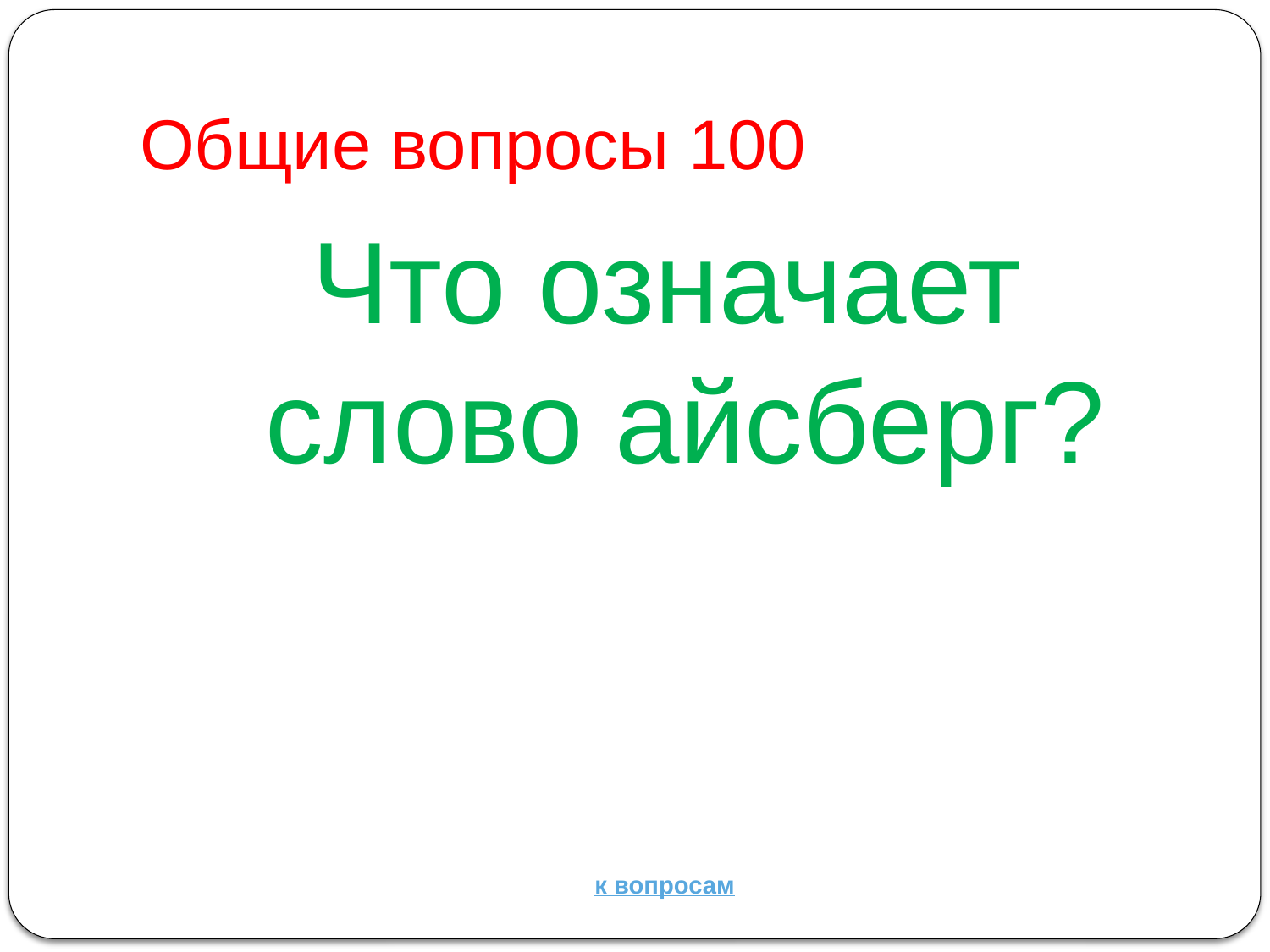

# Общие вопросы 100
Что означает слово айсберг?
к вопросам